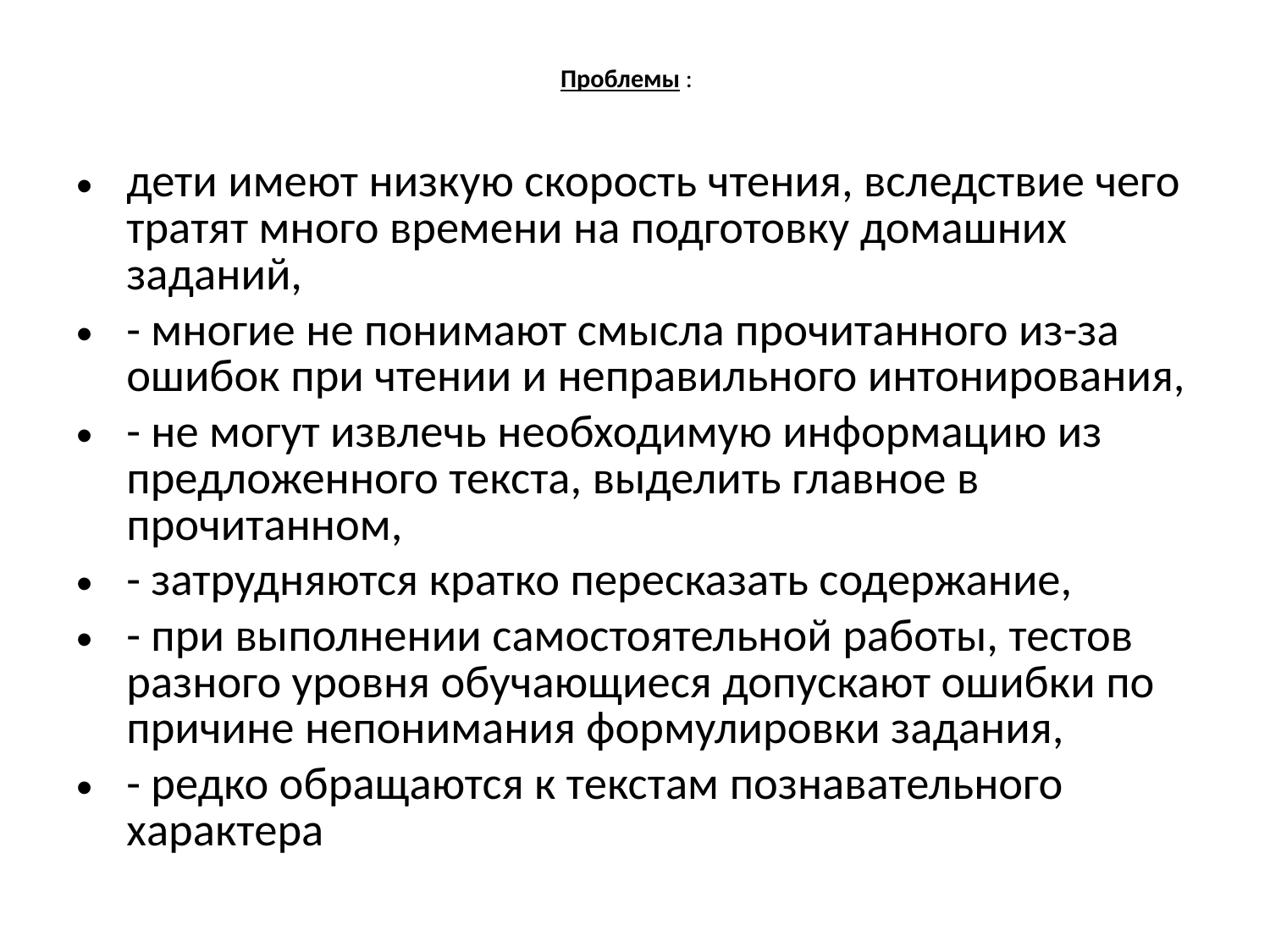

# Проблемы :
дети имеют низкую скорость чтения, вследствие чего тратят много времени на подготовку домашних заданий,
- многие не понимают смысла прочитанного из-за ошибок при чтении и неправильного интонирования,
- не могут извлечь необходимую информацию из предложенного текста, выделить главное в прочитанном,
- затрудняются кратко пересказать содержание,
- при выполнении самостоятельной работы, тестов разного уровня обучающиеся допускают ошибки по причине непонимания формулировки задания,
- редко обращаются к текстам познавательного характера